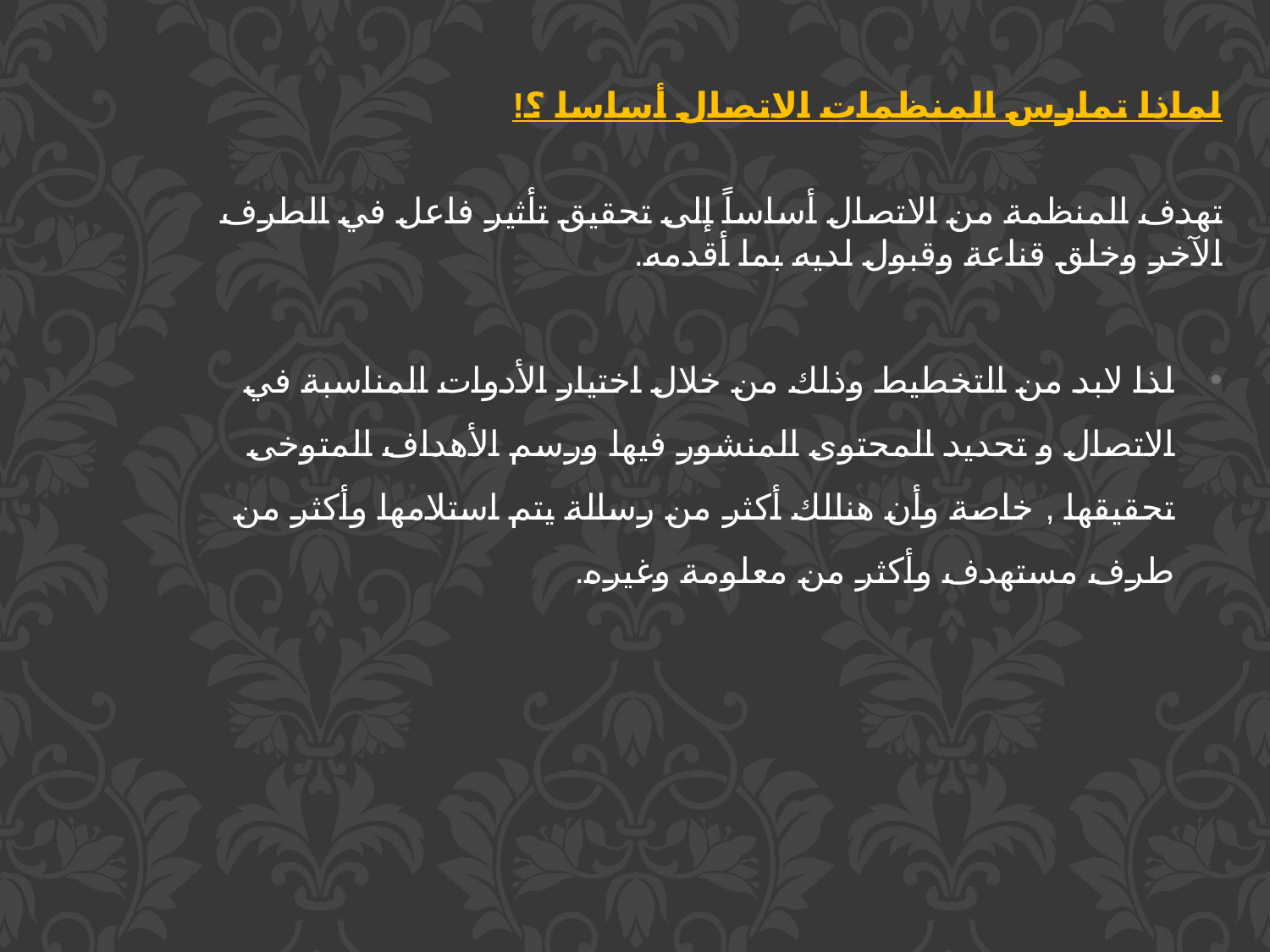

لماذا تمارس المنظمات الاتصال أساسا ؟!

تهدف المنظمة من الاتصال أساساً إلى تحقيق تأثير فاعل في الطرف الآخر وخلق قناعة وقبول لديه بما أقدمه.

لذا لابد من التخطيط وذلك من خلال اختيار الأدوات المناسبة في الاتصال و تحديد المحتوى المنشور فيها ورسم الأهداف المتوخى تحقيقها , خاصة وأن هنالك أكثر من رسالة يتم استلامها وأكثر من طرف مستهدف وأكثر من معلومة وغيره.